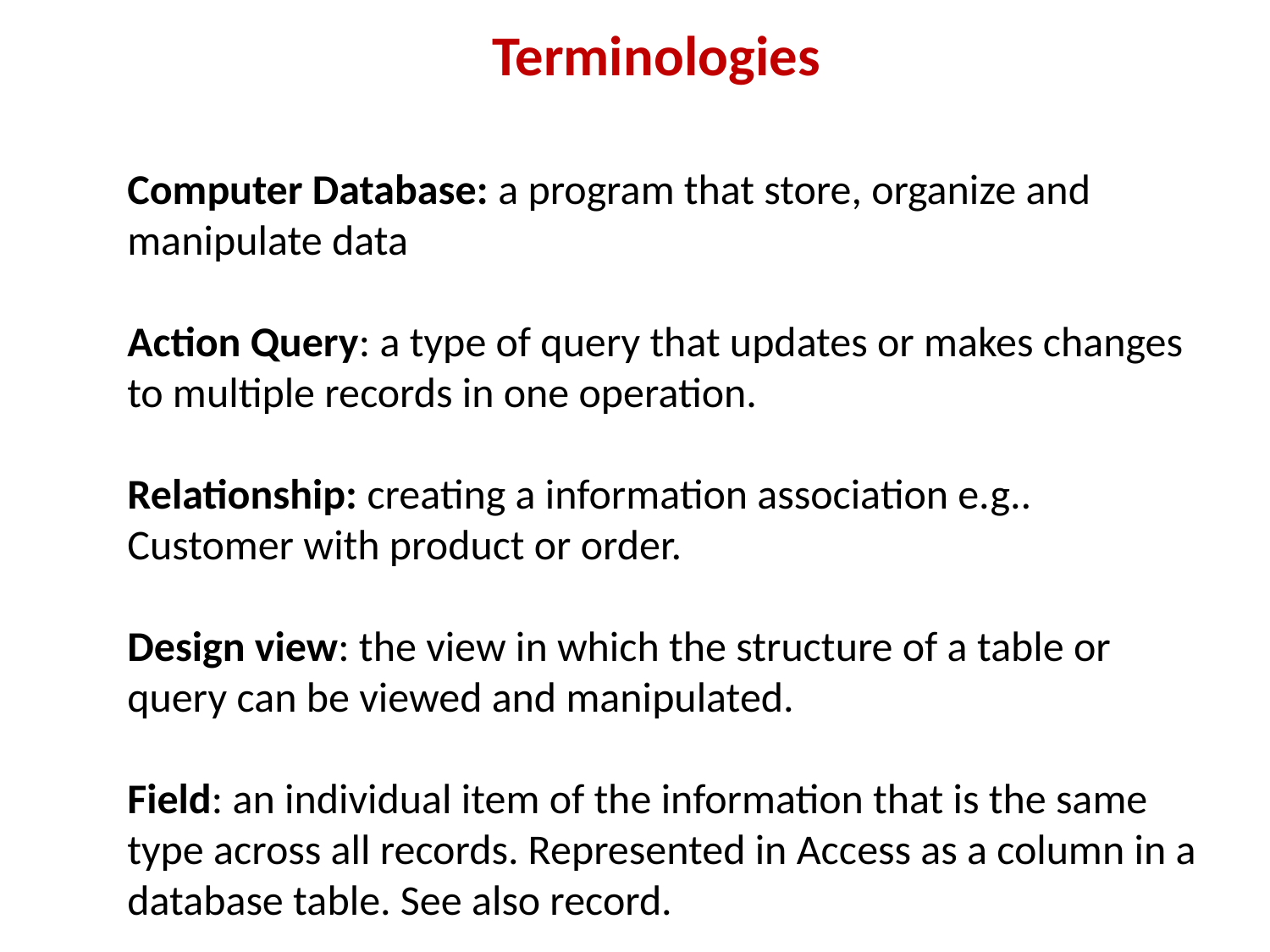

Terminologies
Computer Database: a program that store, organize and manipulate data

Action Query: a type of query that updates or makes changes to multiple records in one operation.

Relationship: creating a information association e.g.. Customer with product or order.

Design view: the view in which the structure of a table or query can be viewed and manipulated.

Field: an individual item of the information that is the same type across all records. Represented in Access as a column in a database table. See also record.